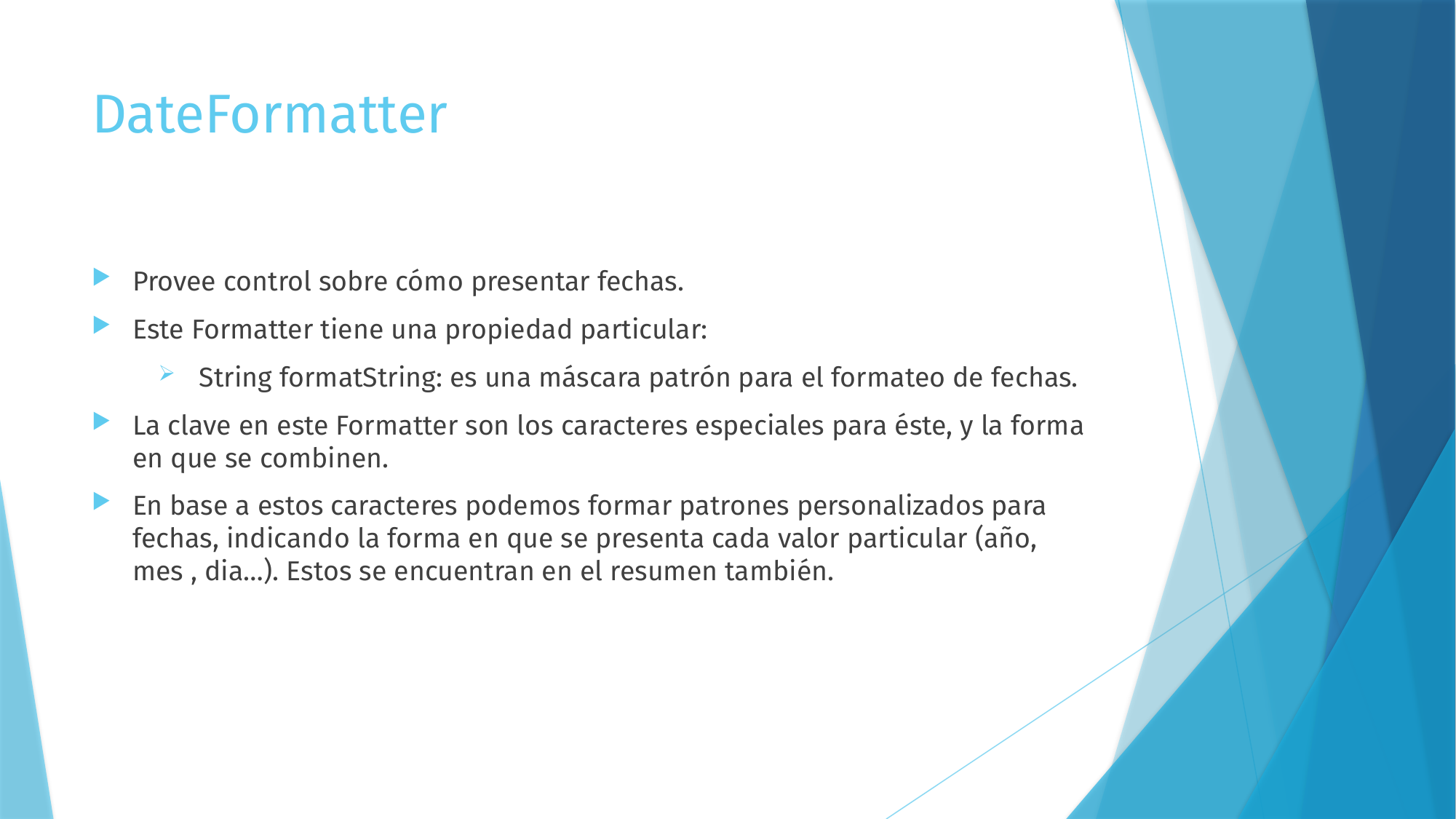

# DateFormatter
Provee control sobre cómo presentar fechas.
Este Formatter tiene una propiedad particular:
String formatString: es una máscara patrón para el formateo de fechas.
La clave en este Formatter son los caracteres especiales para éste, y la forma en que se combinen.
En base a estos caracteres podemos formar patrones personalizados para fechas, indicando la forma en que se presenta cada valor particular (año, mes , dia…). Estos se encuentran en el resumen también.